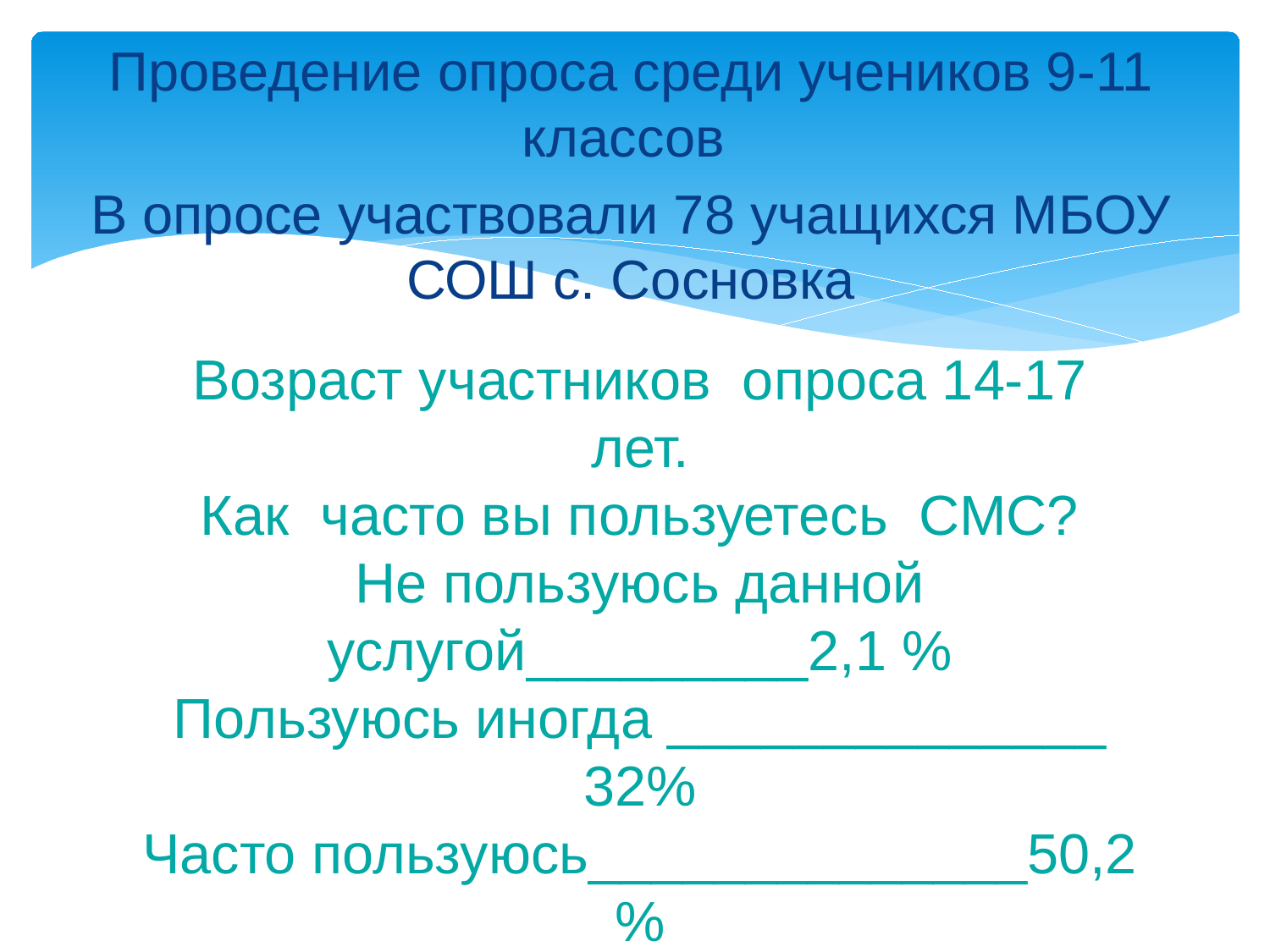

Проведение опроса среди учеников 9-11 классов
В опросе участвовали 78 учащихся МБОУ СОШ с. Сосновка

Возраст участников  опроса 14-17 лет.
Как  часто вы пользуетесь  СМС?
Не пользуюсь данной услугой_________2,1 %
Пользуюсь иногда ______________ 32%
Часто пользуюсь______________50,2 %
Очень часто пользуюсь__________15,7%